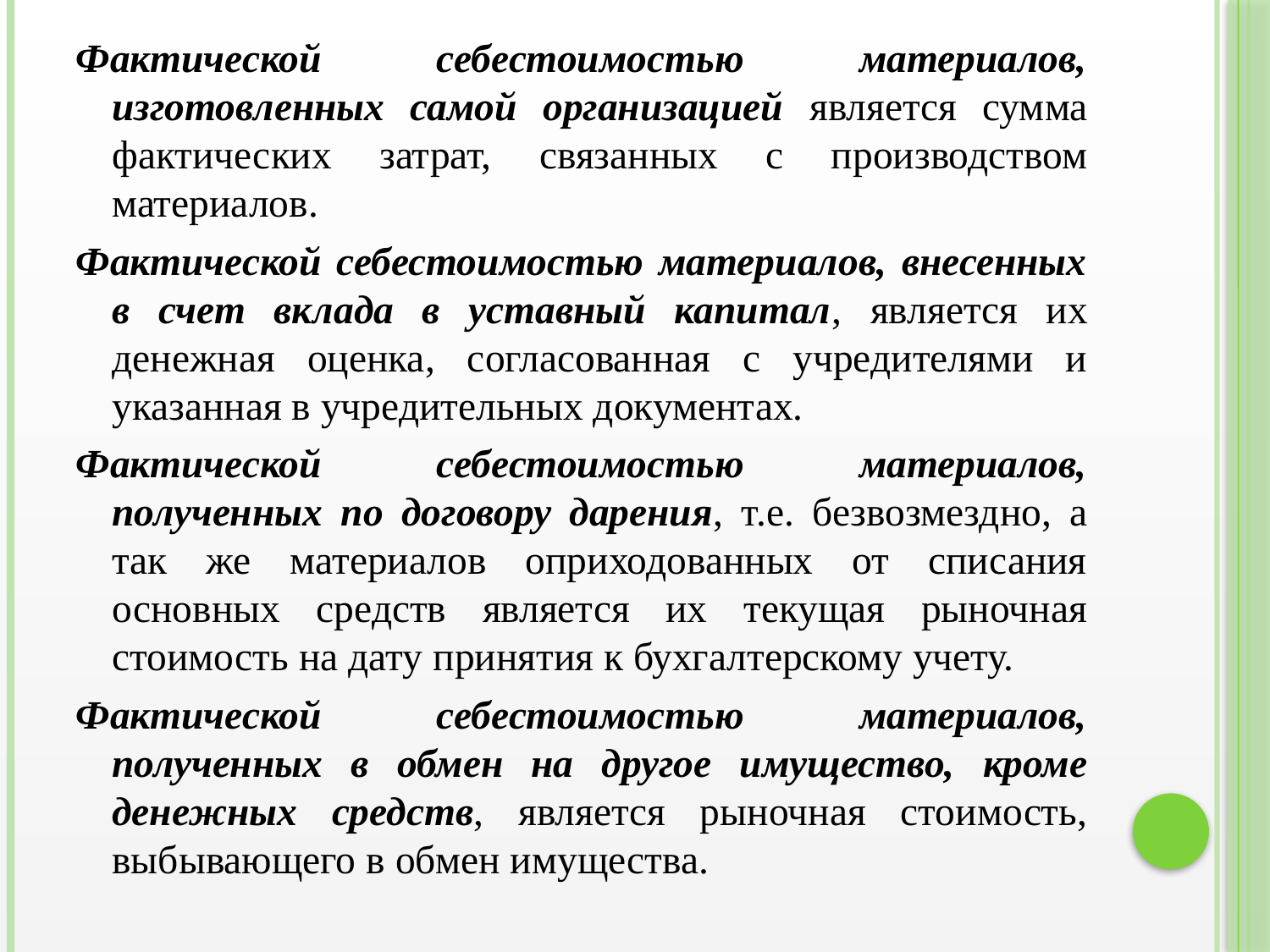

Фактической себестоимостью материалов, изготовленных самой организацией является сумма фактических затрат, связанных с производством материалов.
Фактической себестоимостью материалов, внесенных в счет вклада в уставный капитал, является их денежная оценка, согласованная с учредителями и указанная в учредительных документах.
Фактической себестоимостью материалов, полученных по договору дарения, т.е. безвозмездно, а так же материалов оприходованных от списания основных средств является их текущая рыночная стоимость на дату принятия к бухгалтерскому учету.
Фактической себестоимостью материалов, полученных в обмен на другое имущество, кроме денежных средств, является рыночная стоимость, выбывающего в обмен имущества.